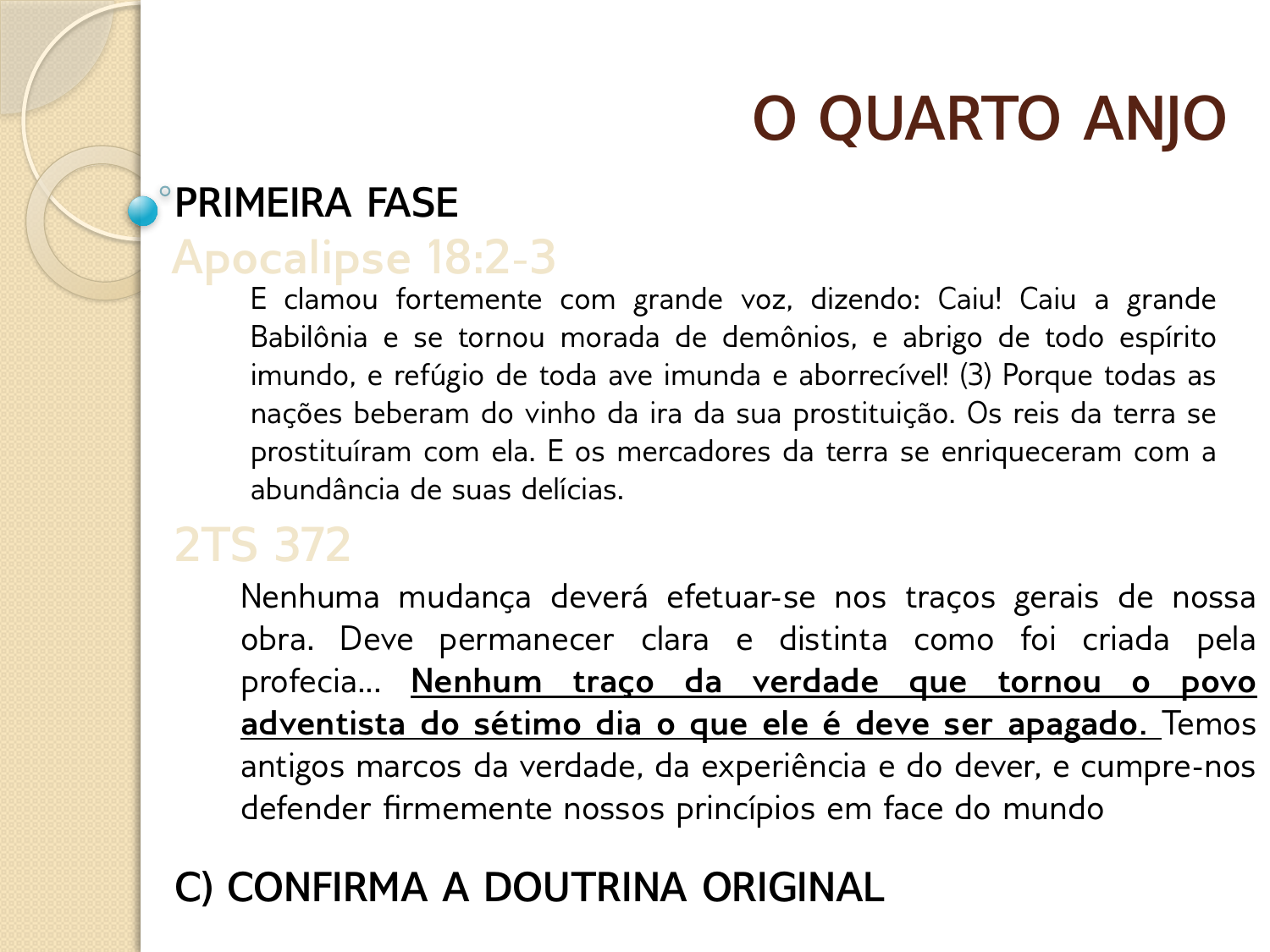

O QUARTO ANJO
PRIMEIRA FASE
Apocalipse 18:2-3
E clamou fortemente com grande voz, dizendo: Caiu! Caiu a grande Babilônia e se tornou morada de demônios, e abrigo de todo espírito imundo, e refúgio de toda ave imunda e aborrecível! (3) Porque todas as nações beberam do vinho da ira da sua prostituição. Os reis da terra se prostituíram com ela. E os mercadores da terra se enriqueceram com a abundância de suas delícias.
2TS 372
Nenhuma mudança deverá efetuar-se nos traços gerais de nossa obra. Deve permanecer clara e distinta como foi criada pela profecia... Nenhum traço da verdade que tornou o povo adventista do sétimo dia o que ele é deve ser apagado. Temos antigos marcos da verdade, da experiência e do dever, e cumpre-nos defender firmemente nossos princípios em face do mundo
C) CONFIRMA A DOUTRINA ORIGINAL